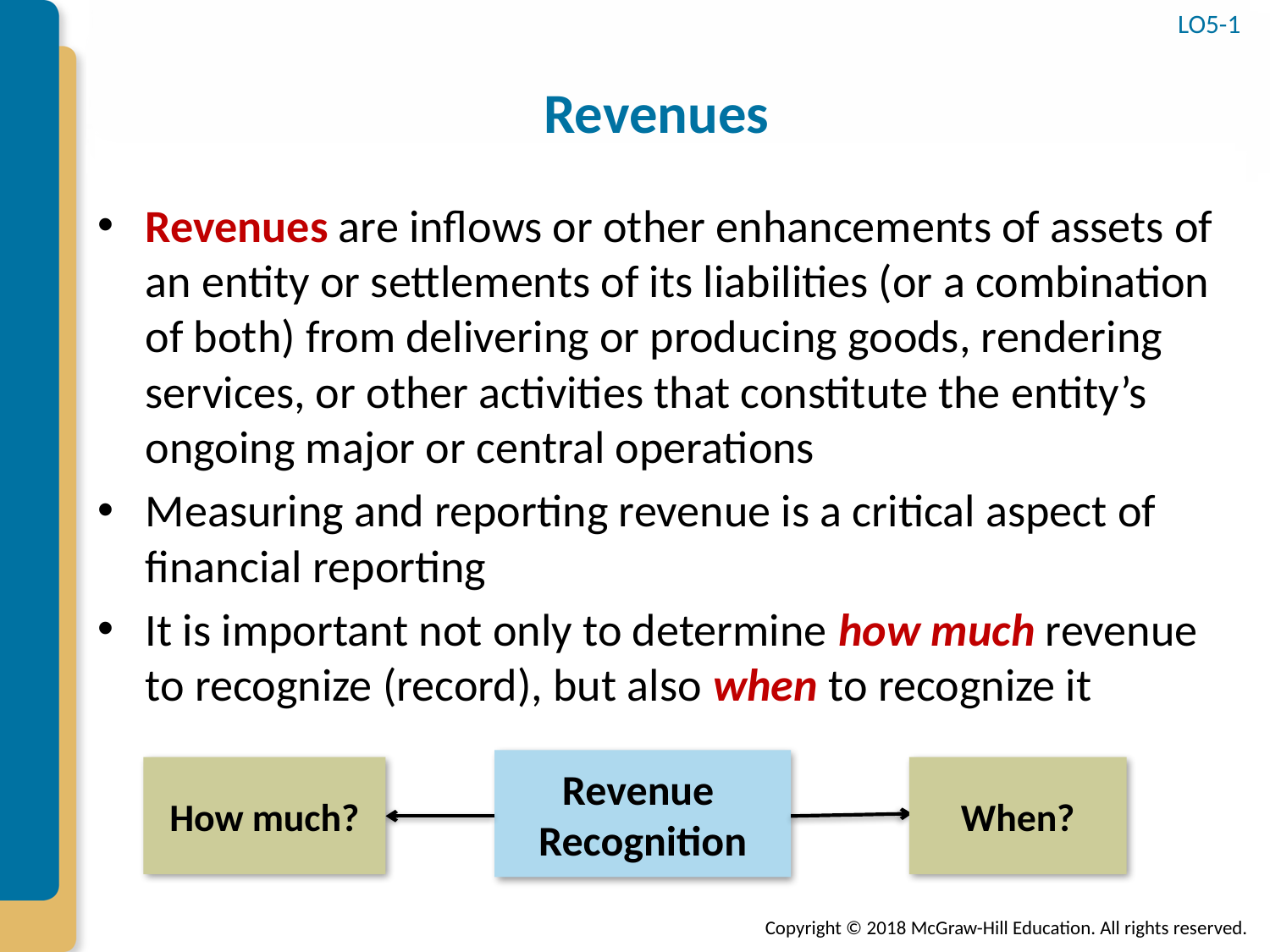

LO5-1
# Revenues
Revenues are inflows or other enhancements of assets of an entity or settlements of its liabilities (or a combination of both) from delivering or producing goods, rendering services, or other activities that constitute the entity’s ongoing major or central operations
Measuring and reporting revenue is a critical aspect of financial reporting
It is important not only to determine how much revenue to recognize (record), but also when to recognize it
Revenue
Recognition
How much?
When?